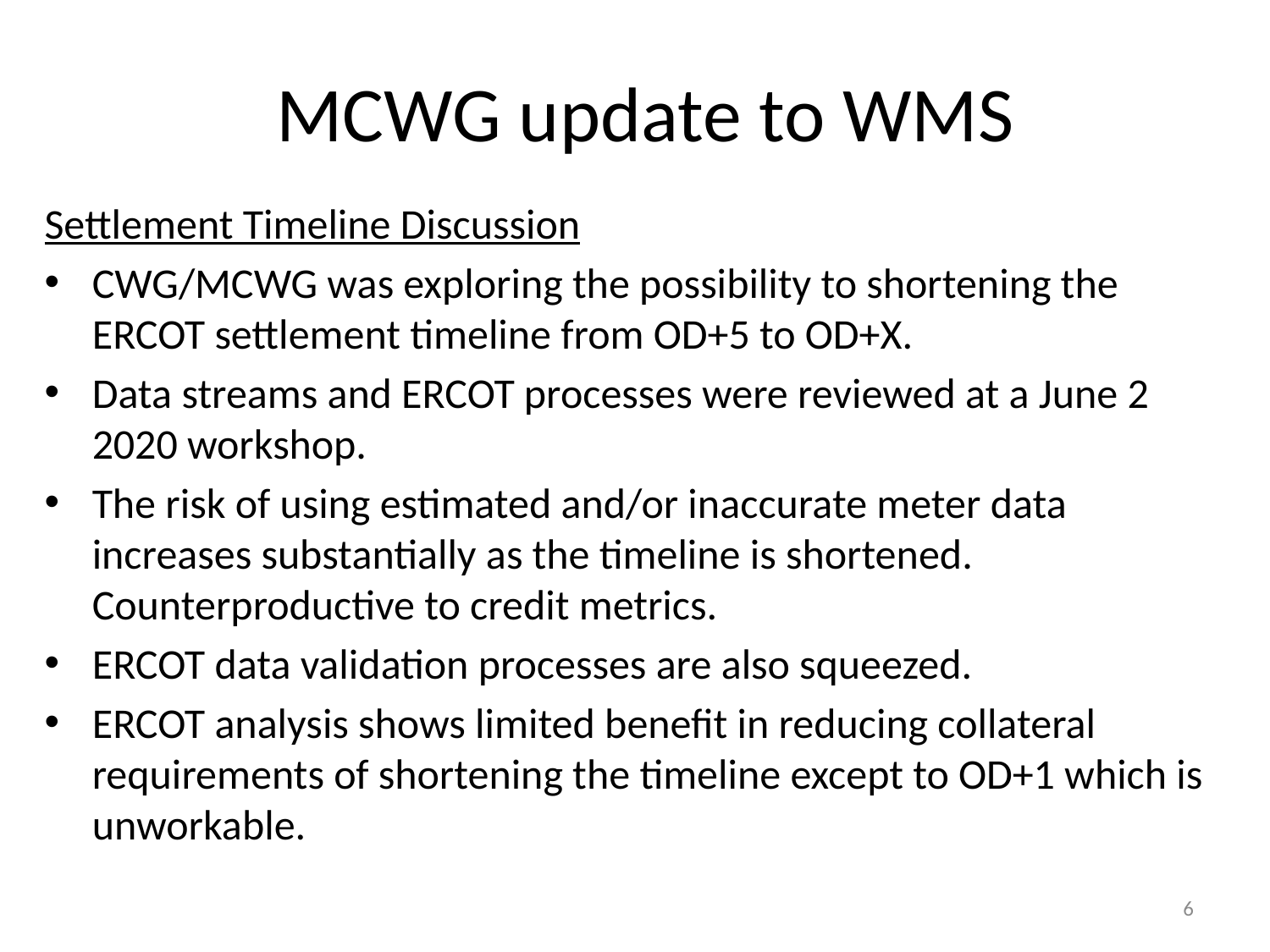

# MCWG update to WMS
Settlement Timeline Discussion
CWG/MCWG was exploring the possibility to shortening the ERCOT settlement timeline from OD+5 to OD+X.
Data streams and ERCOT processes were reviewed at a June 2 2020 workshop.
The risk of using estimated and/or inaccurate meter data increases substantially as the timeline is shortened.  Counterproductive to credit metrics.
ERCOT data validation processes are also squeezed.
ERCOT analysis shows limited benefit in reducing collateral requirements of shortening the timeline except to OD+1 which is unworkable.

6